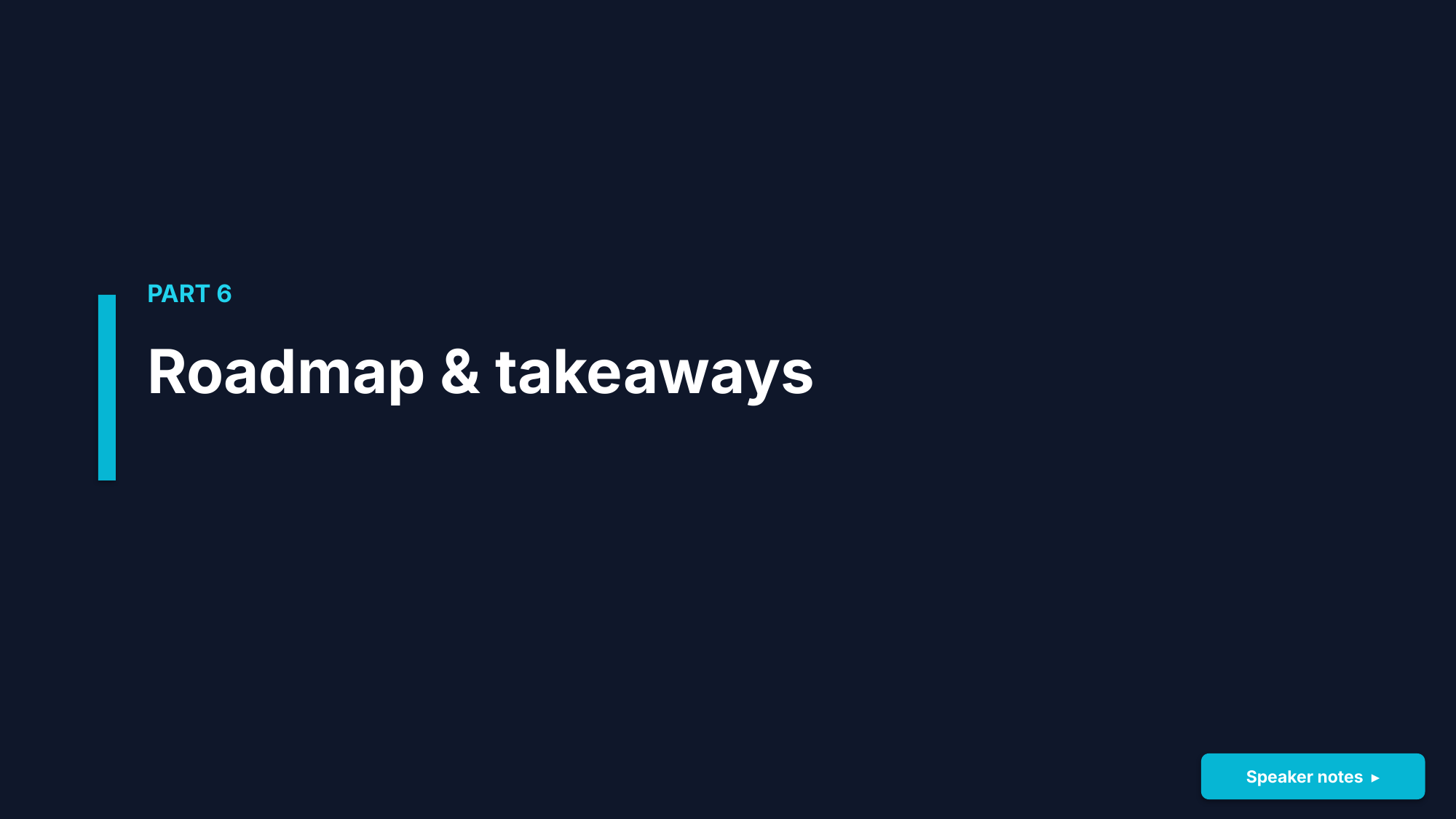

PART 6

Roadmap & takeaways
Speaker notes  ▸